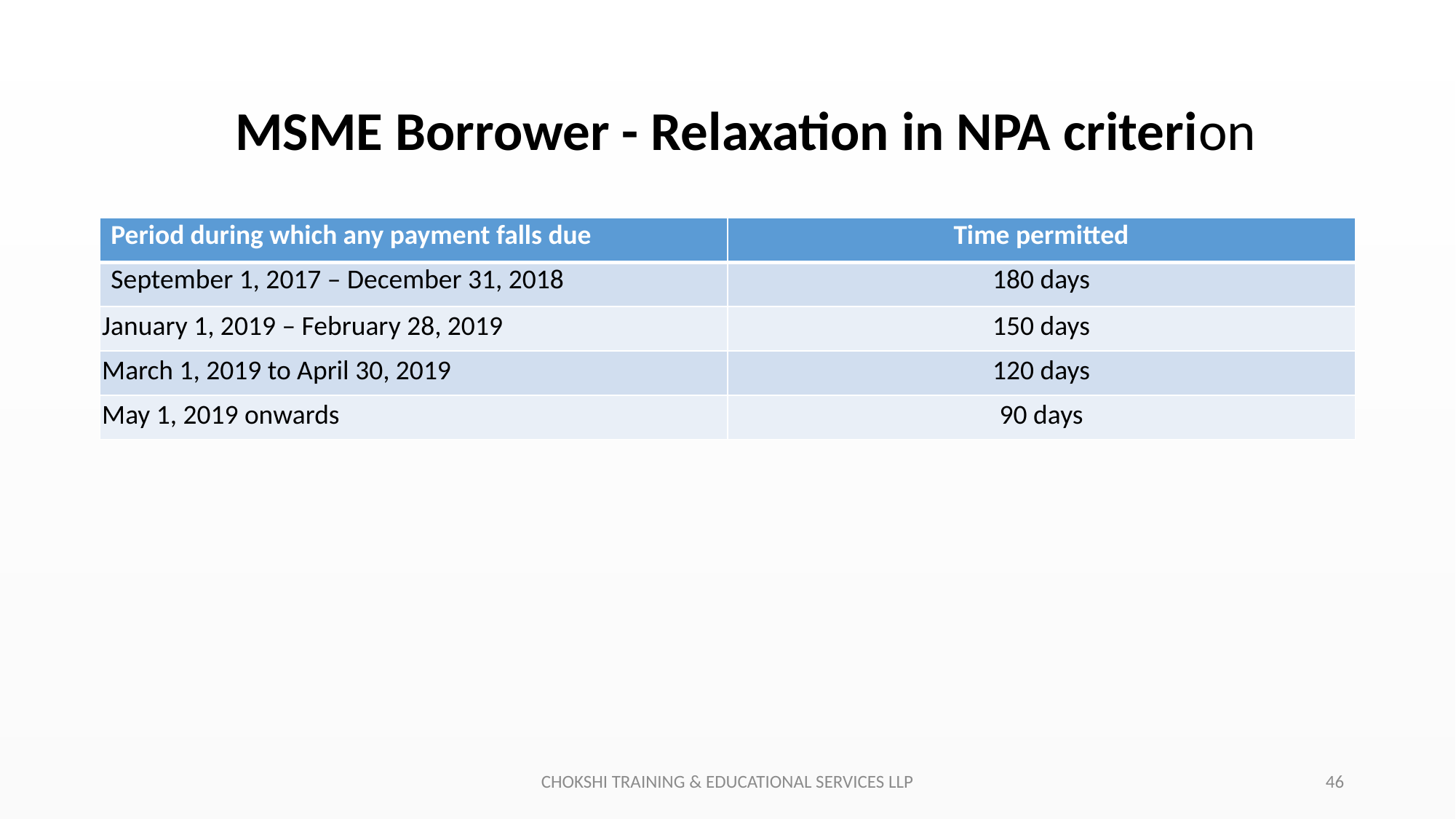

MSME Borrower - Relaxation in NPA criterion
| Period during which any payment falls due | Time permitted |
| --- | --- |
| September 1, 2017 – December 31, 2018 | 180 days |
| January 1, 2019 – February 28, 2019 | 150 days |
| March 1, 2019 to April 30, 2019 | 120 days |
| May 1, 2019 onwards | 90 days |
CHOKSHI TRAINING & EDUCATIONAL SERVICES LLP
46